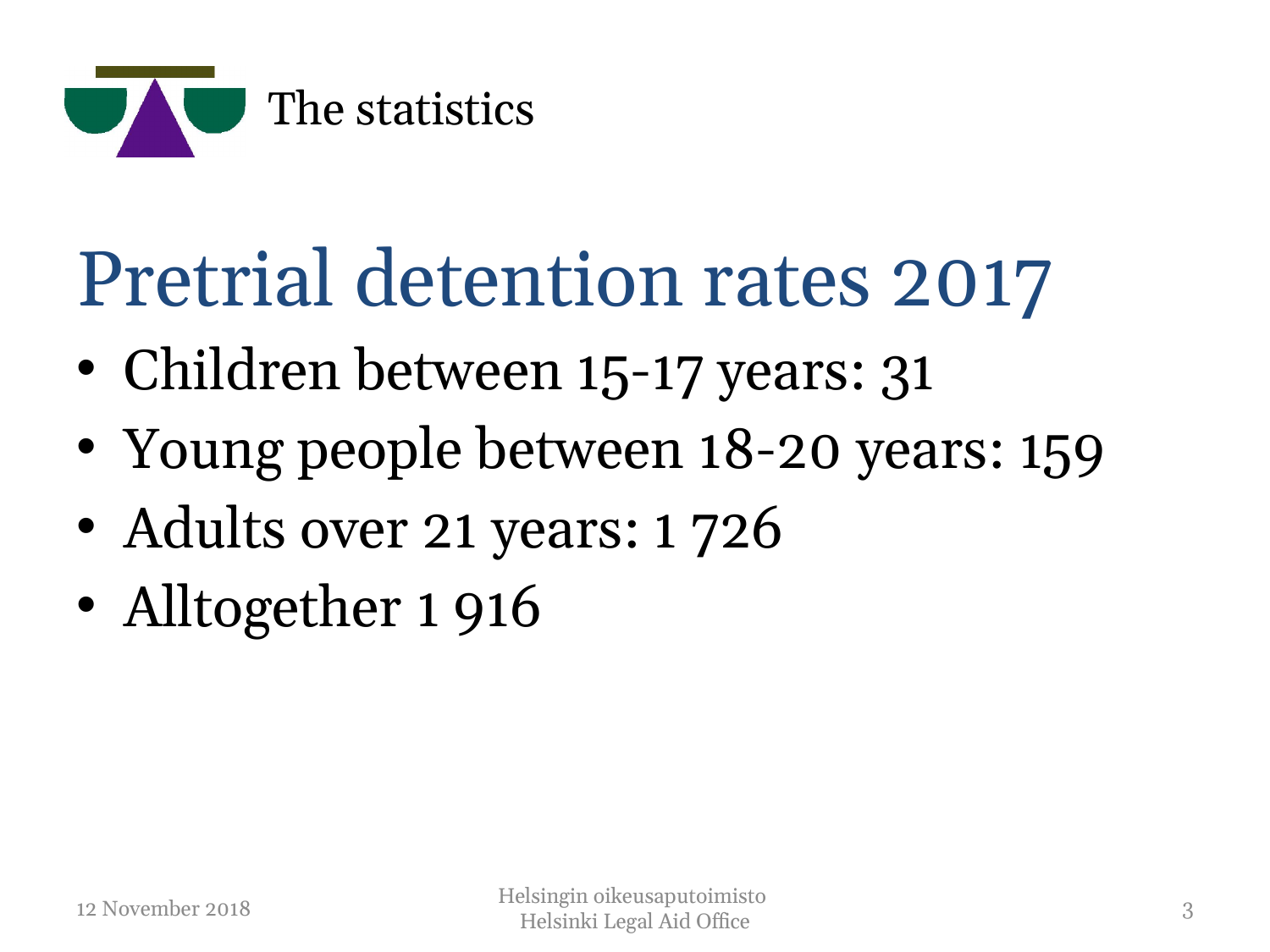

# The statistics
Pretrial detention rates 2017
Children between 15-17 years: 31
Young people between 18-20 years: 159
Adults over 21 years: 1 726
Alltogether 1 916

12 November 2018
Helsingin oikeusaputoimisto
Helsinki Legal Aid Office
3